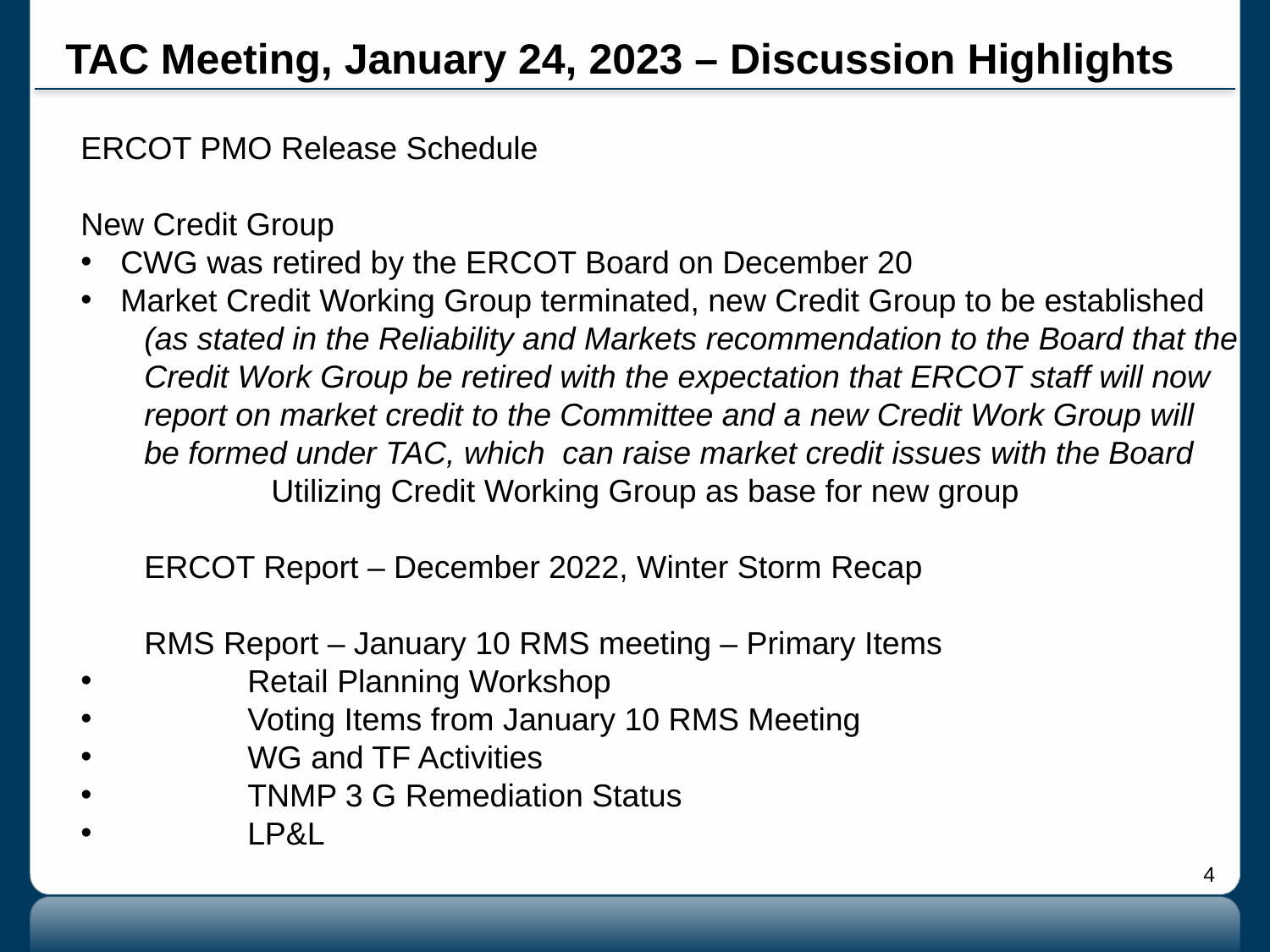

# TAC Meeting, January 24, 2023 – Discussion Highlights
ERCOT PMO Release Schedule

New Credit Group
CWG was retired by the ERCOT Board on December 20
Market Credit Working Group terminated, new Credit Group to be established
(as stated in the Reliability and Markets recommendation to the Board that the
Credit Work Group be retired with the expectation that ERCOT staff will now
report on market credit to the Committee and a new Credit Work Group will
be formed under TAC, which  can raise market credit issues with the Board
	Utilizing Credit Working Group as base for new group

ERCOT Report – December 2022, Winter Storm Recap

RMS Report – January 10 RMS meeting – Primary Items
	Retail Planning Workshop
	Voting Items from January 10 RMS Meeting
	WG and TF Activities
	TNMP 3 G Remediation Status
	LP&L